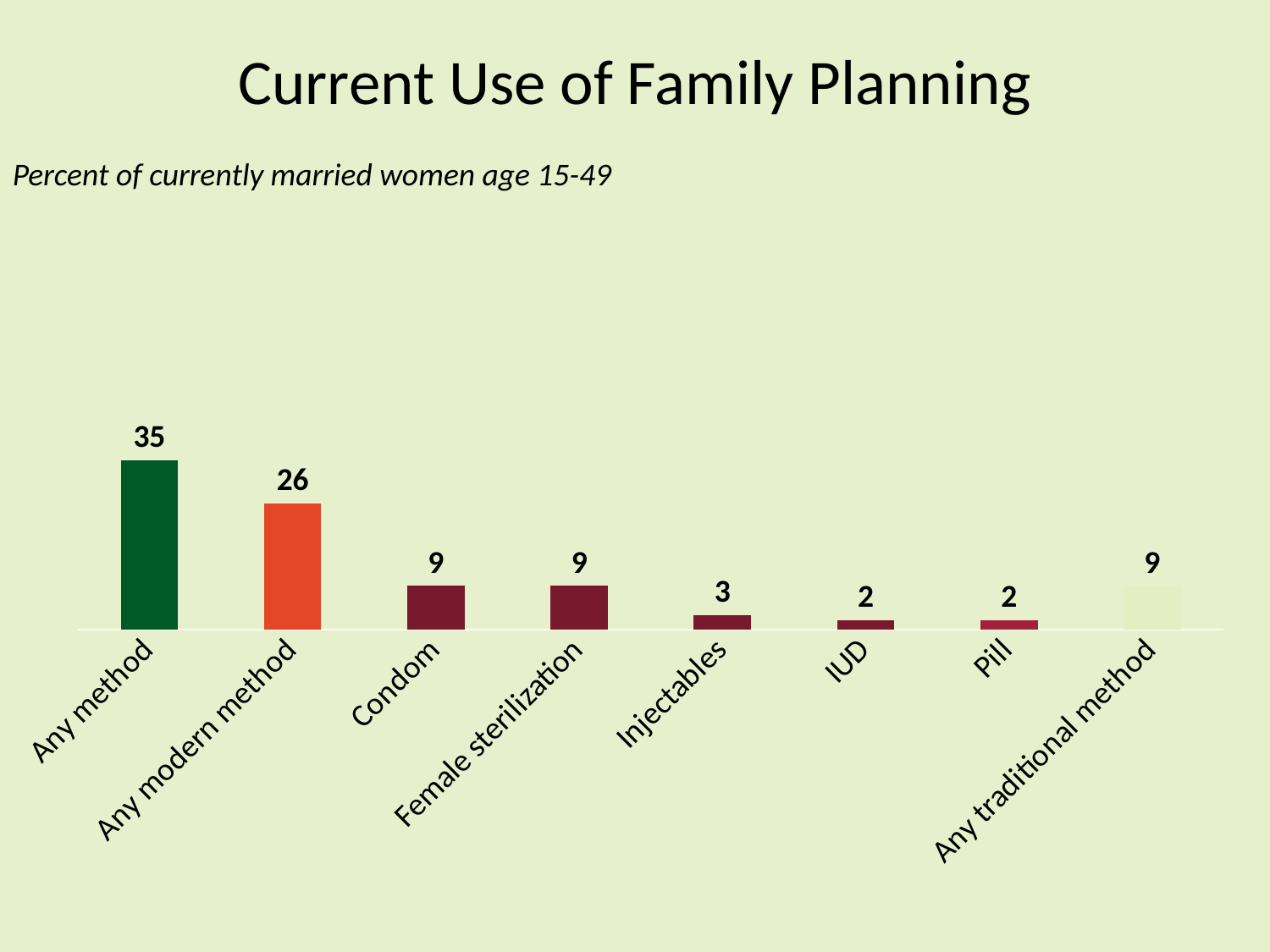

# Current Use of Family Planning
Percent of currently married women age 15-49

### Chart

| Category | Currently married women |
|---|---|
| Any method | 35.0 |
| Any modern method | 26.0 |
| Condom | 9.0 |
| Female sterilization | 9.0 |
| Injectables | 3.0 |
| IUD | 2.0 |
| Pill | 2.0 |
| Any traditional method | 9.0 |